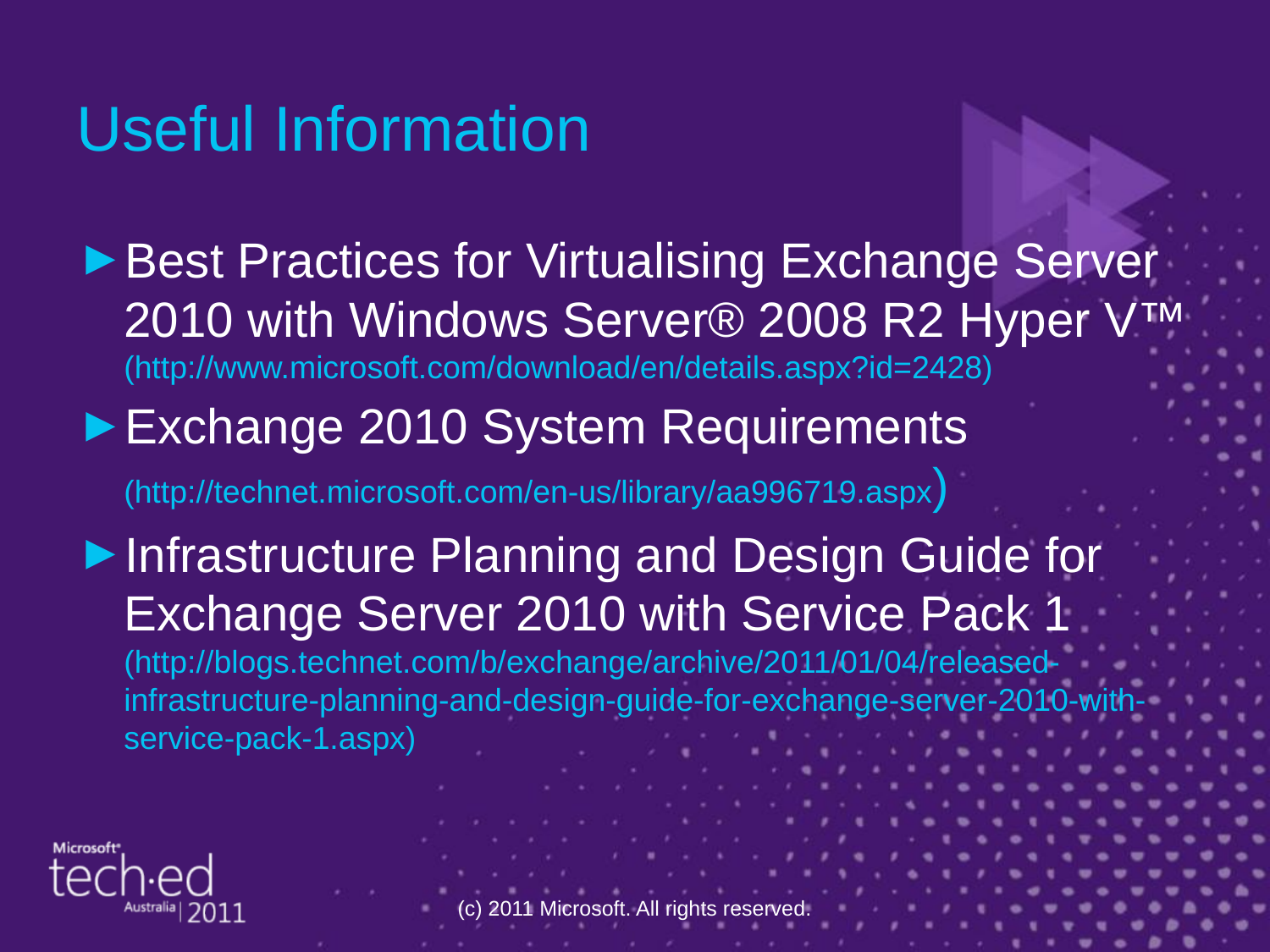

# Useful Information
Best Practices for Virtualising Exchange Server 2010 with Windows Server® 2008 R2 Hyper V™ (http://www.microsoft.com/download/en/details.aspx?id=2428)
Exchange 2010 System Requirements (http://technet.microsoft.com/en-us/library/aa996719.aspx)
Infrastructure Planning and Design Guide for Exchange Server 2010 with Service Pack 1 (http://blogs.technet.com/b/exchange/archive/2011/01/04/released-infrastructure-planning-and-design-guide-for-exchange-server-2010-with-service-pack-1.aspx)
(c) 2011 Microsoft. All rights reserved.